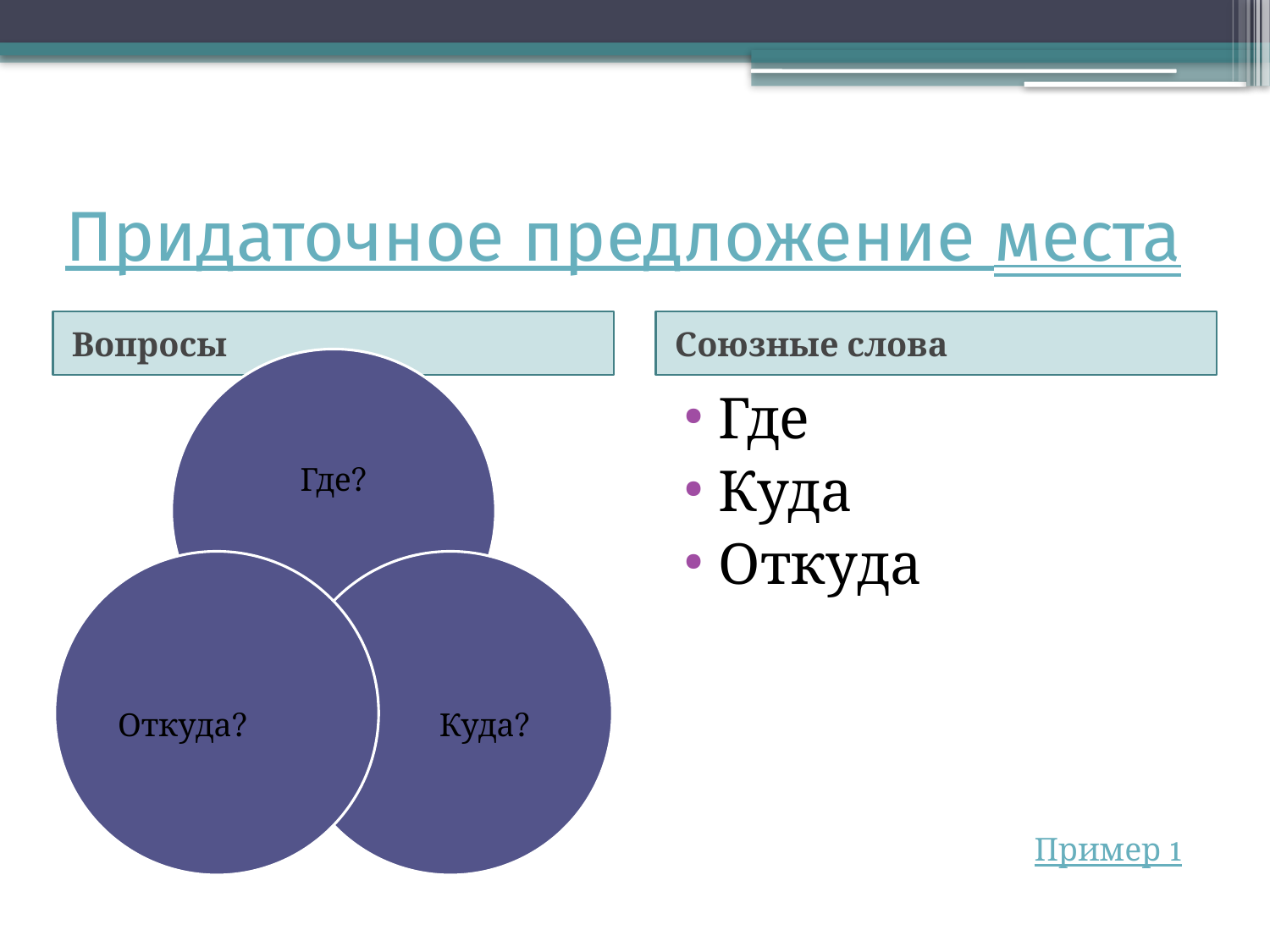

# Придаточное предложение места
Вопросы
Союзные слова
Где?
Куда?
Откуда?
Где
Куда
Откуда

Пример 1